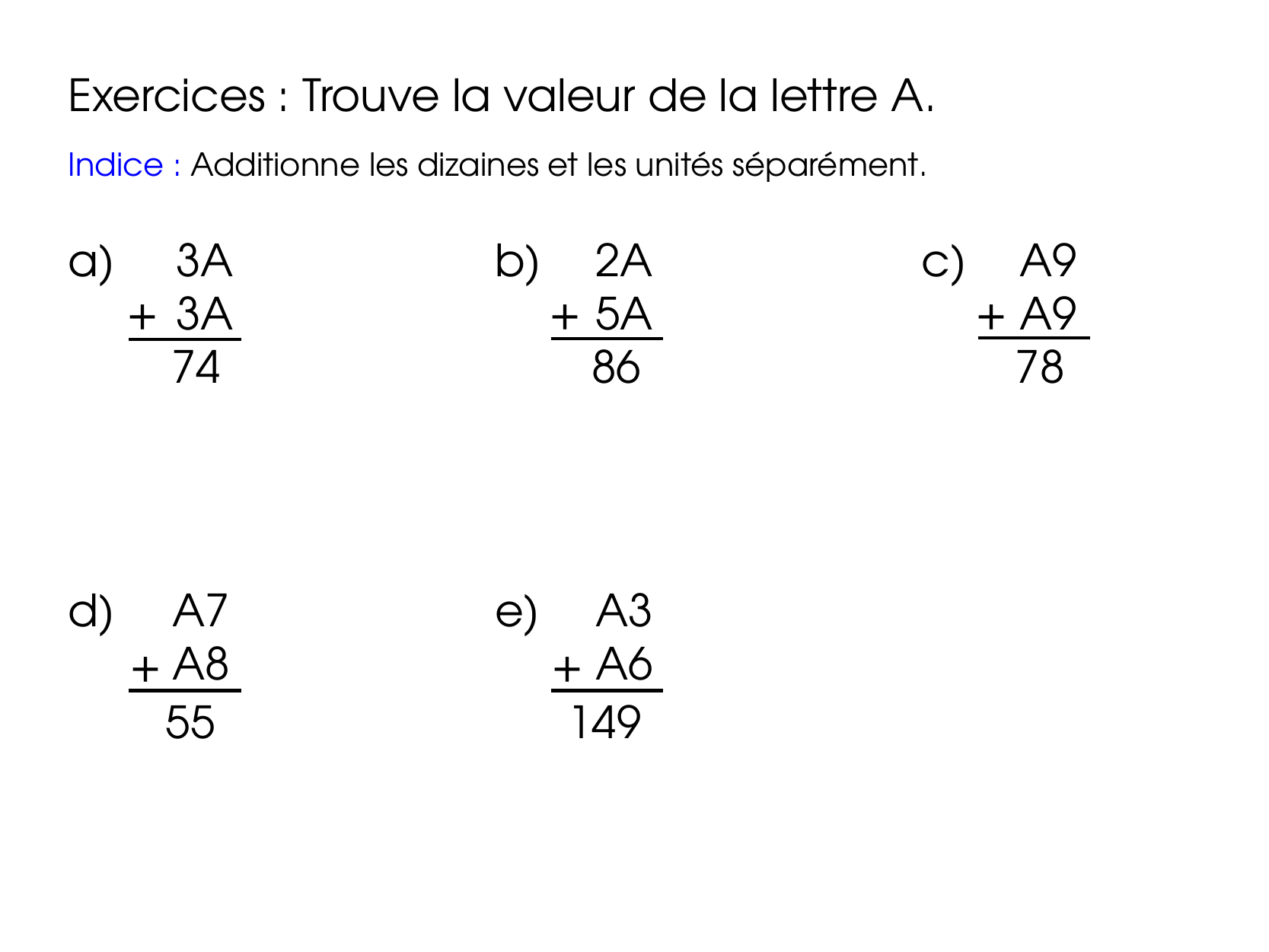

Exercices : Trouve la valeur de la lettre A.
Indice : Additionne les dizaines et les unités séparément.
 2A
 5A
  86
+
a)
 3A
 3A
  74
+
b)
c)
A9​A9
 78
+
 A3
 A6

e)
+
149
d)
A7​A8

+
55